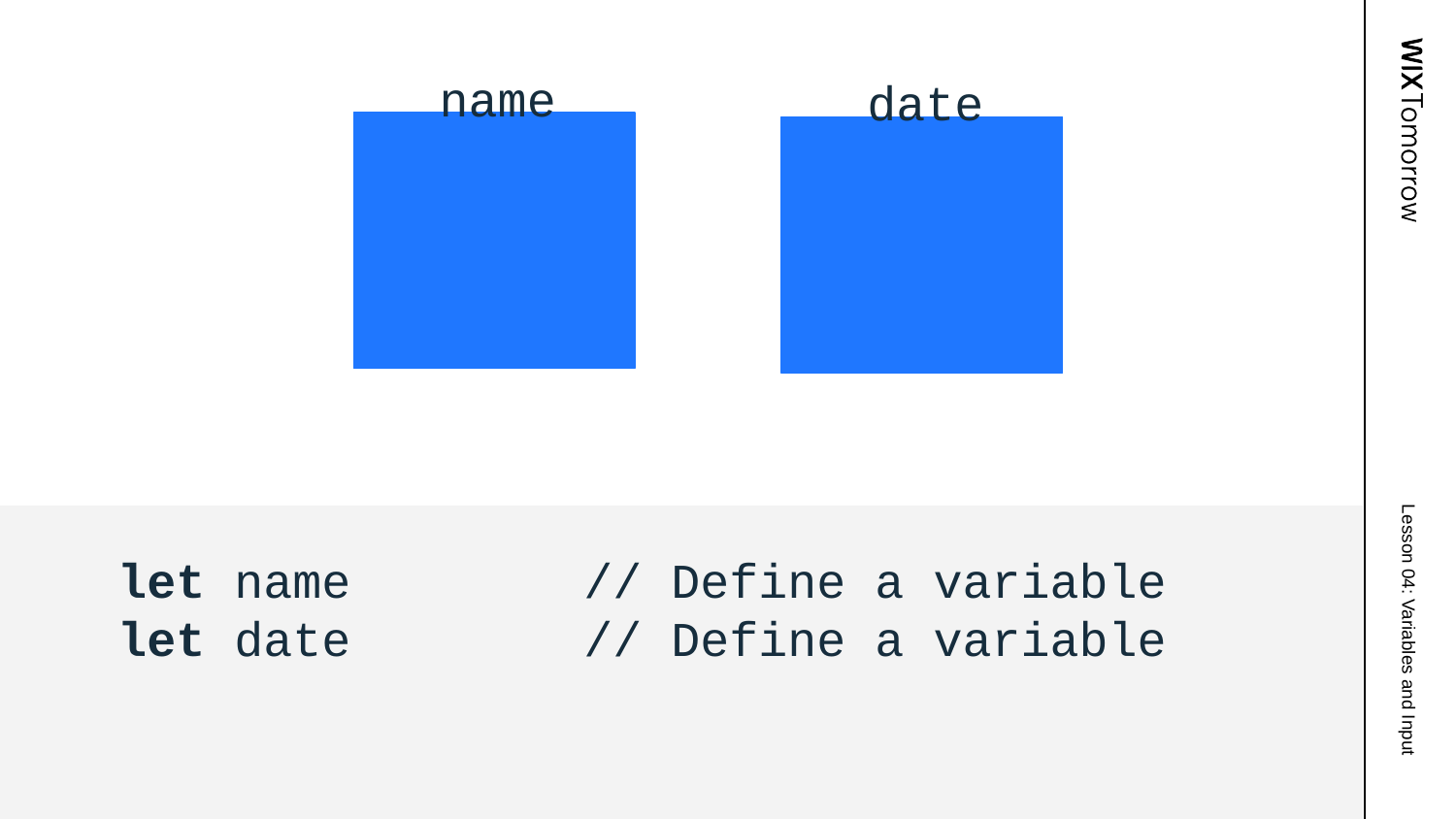

name
date

let name        // Define a variable

let date        // Define a variable